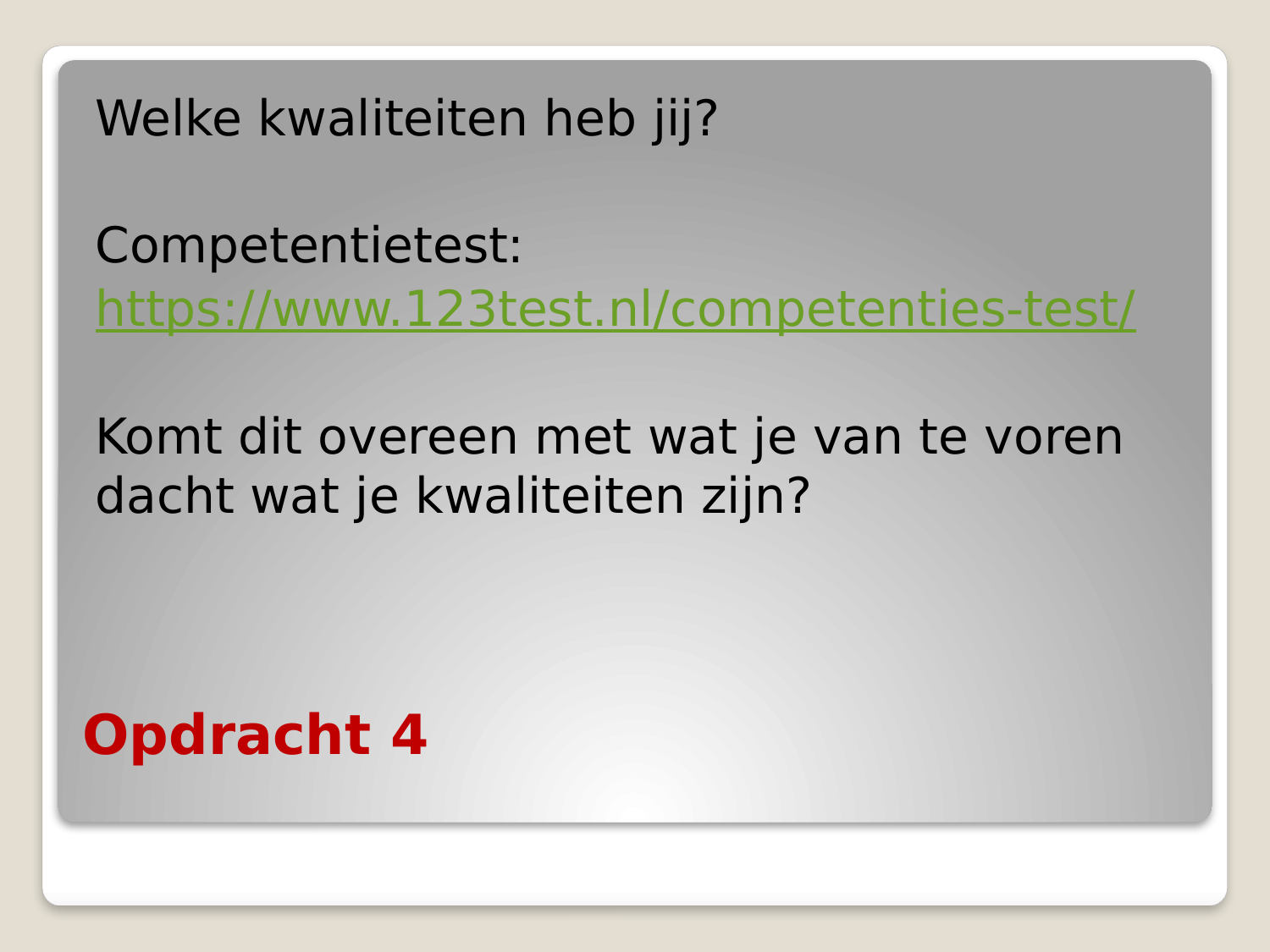

Welke kwaliteiten heb jij?

Competentietest:
https://www.123test.nl/competenties-test/

Komt dit overeen met wat je van te voren dacht wat je kwaliteiten zijn?
# Opdracht 4